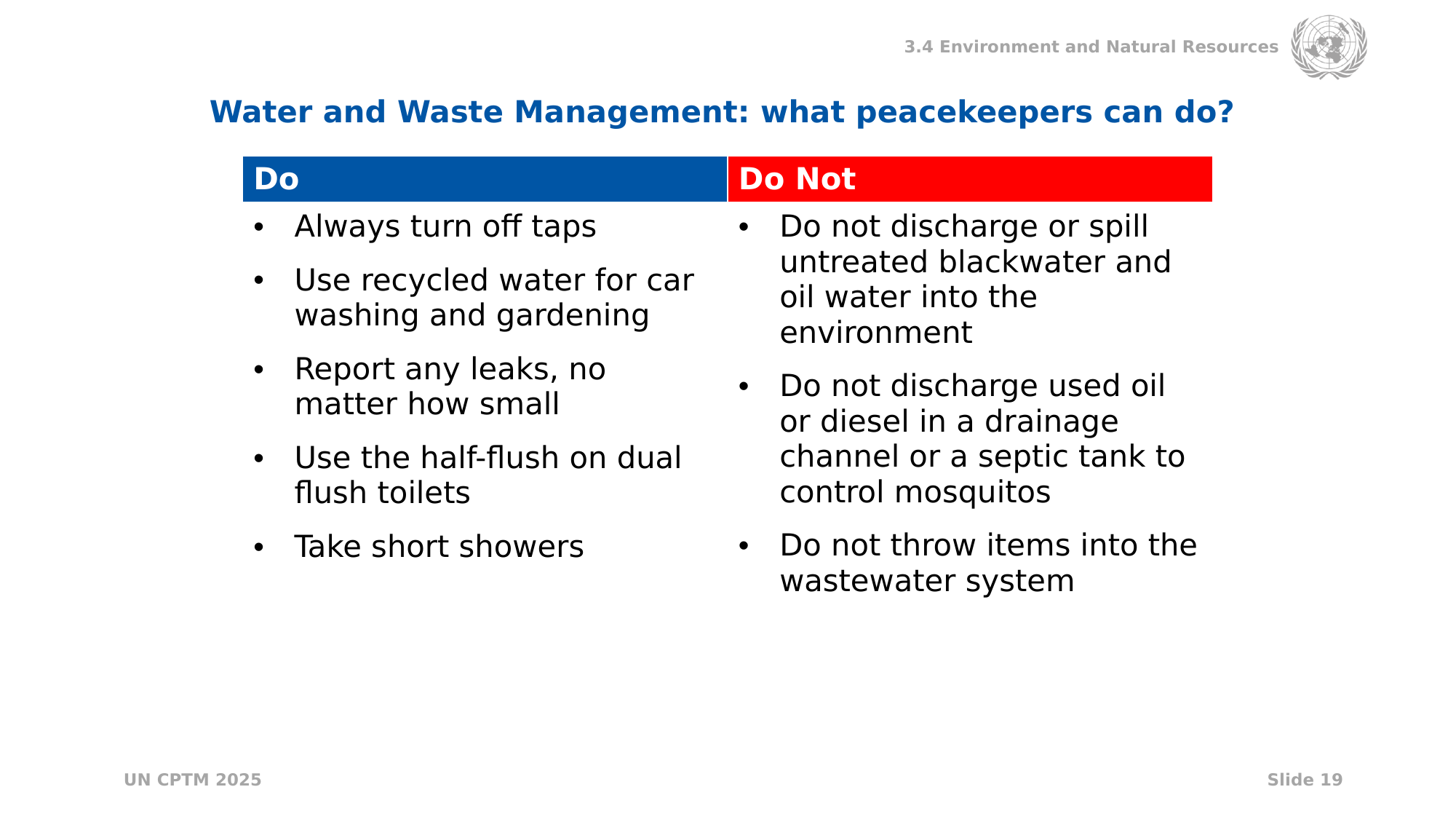

Water and Waste Management: what peacekeepers can do?
| Do | Do Not |
| --- | --- |
| Always turn off taps Use recycled water for car washing and gardening Report any leaks, no matter how small Use the half-flush on dual flush toilets Take short showers | Do not discharge or spill untreated blackwater and oil water into the environment Do not discharge used oil or diesel in a drainage channel or a septic tank to control mosquitos Do not throw items into the wastewater system |